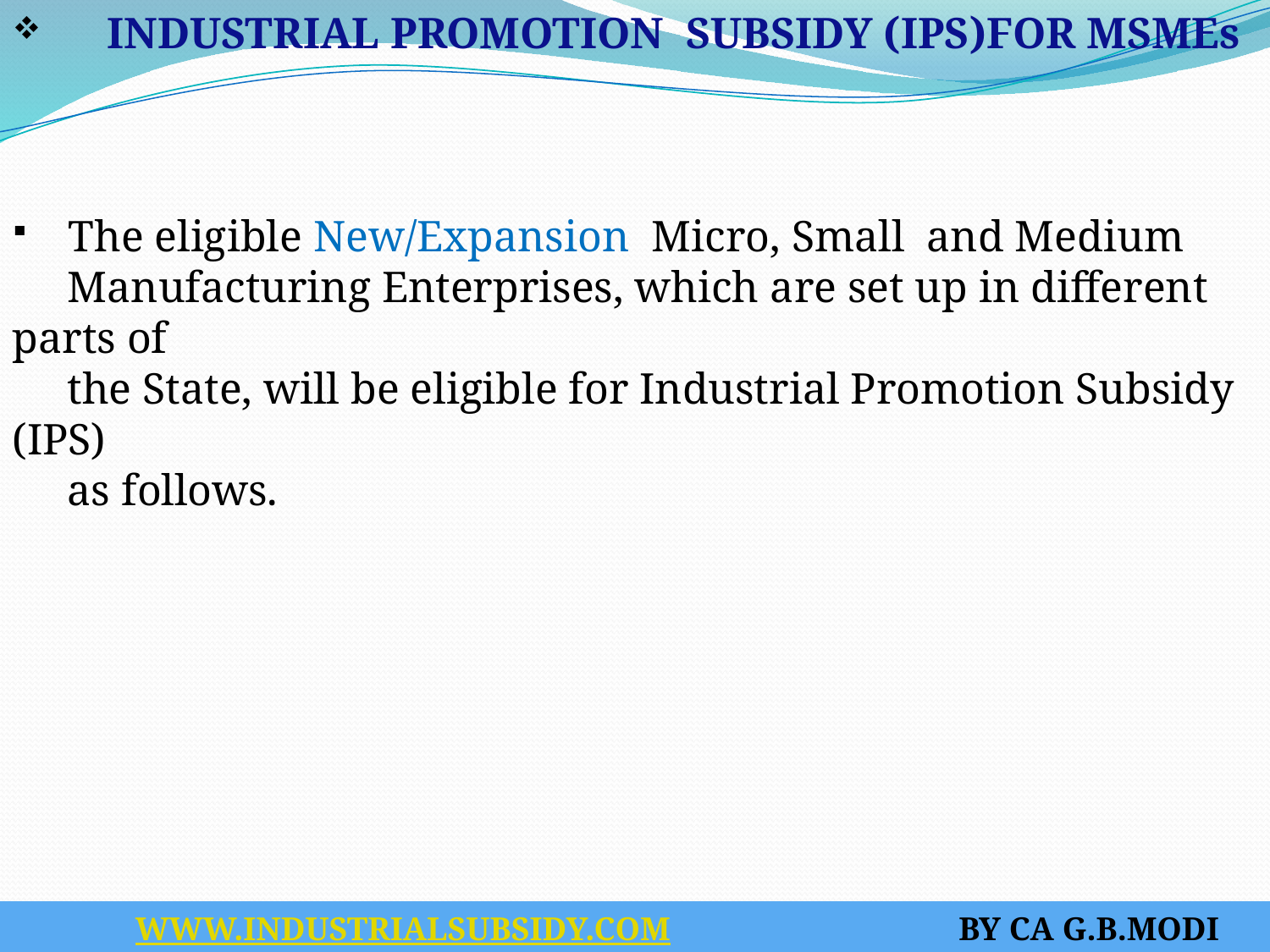

INDUSTRIAL PROMOTION  SUBSIDY (IPS)FOR MSMEs

     The eligible New/Expansion  Micro, Small  and Medium
     Manufacturing Enterprises, which are set up in different parts of
     the State, will be eligible for Industrial Promotion Subsidy (IPS)
     as follows.
 WWW.INDUSTRIALSUBSIDY.COM                                   BY CA G.B.MODI